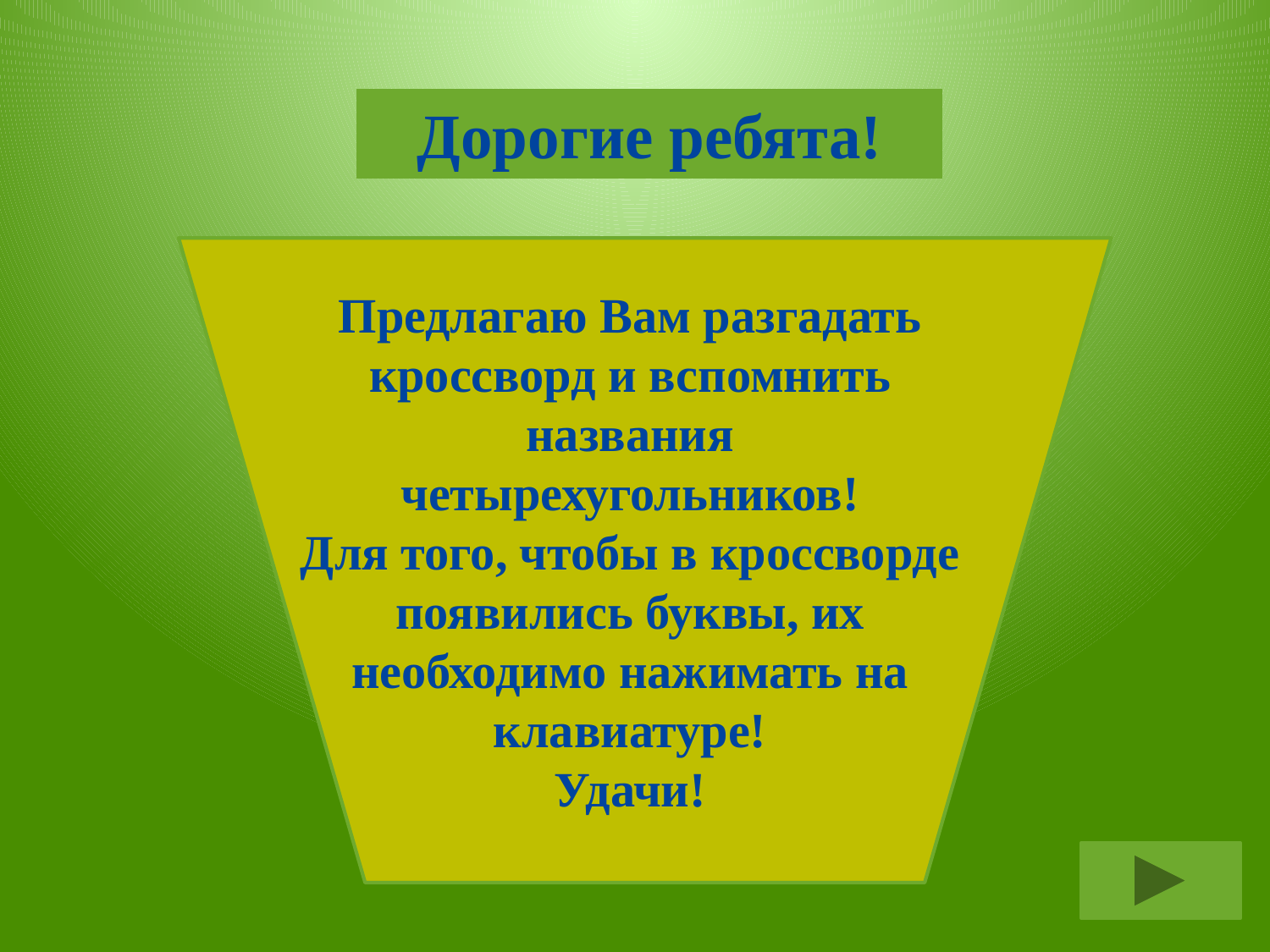

Дорогие ребята!

Предлагаю Вам разгадать кроссворд и вспомнить названия четырехугольников!
Для того, чтобы в кроссворде появились буквы, их необходимо нажимать на клавиатуре!
Удачи!